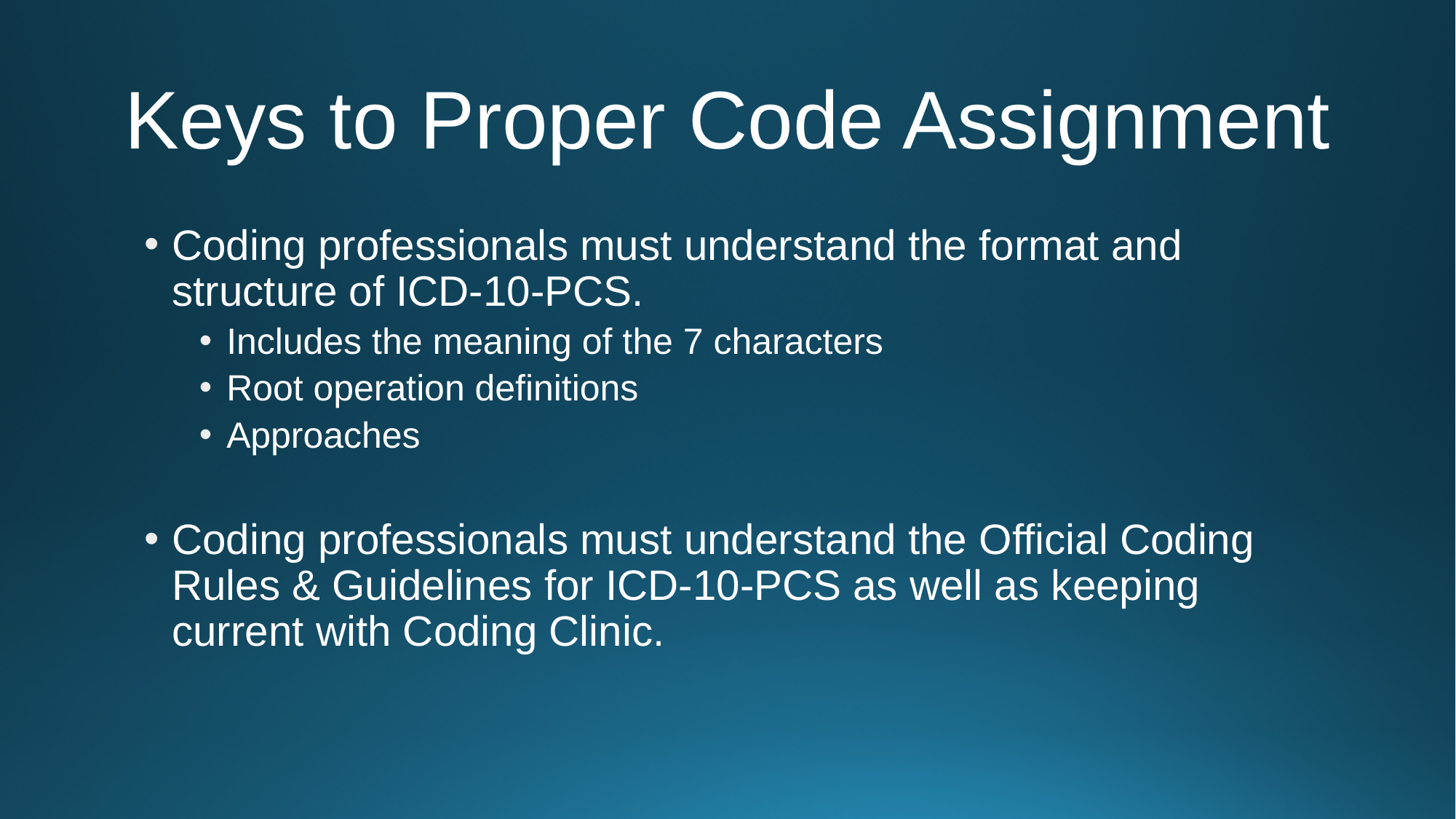

# Keys to Proper Code Assignment
Coding professionals must understand the format and structure of ICD-10-PCS.
Includes the meaning of the 7 characters
Root operation definitions
Approaches

Coding professionals must understand the Official Coding Rules & Guidelines for ICD-10-PCS as well as keeping current with Coding Clinic.